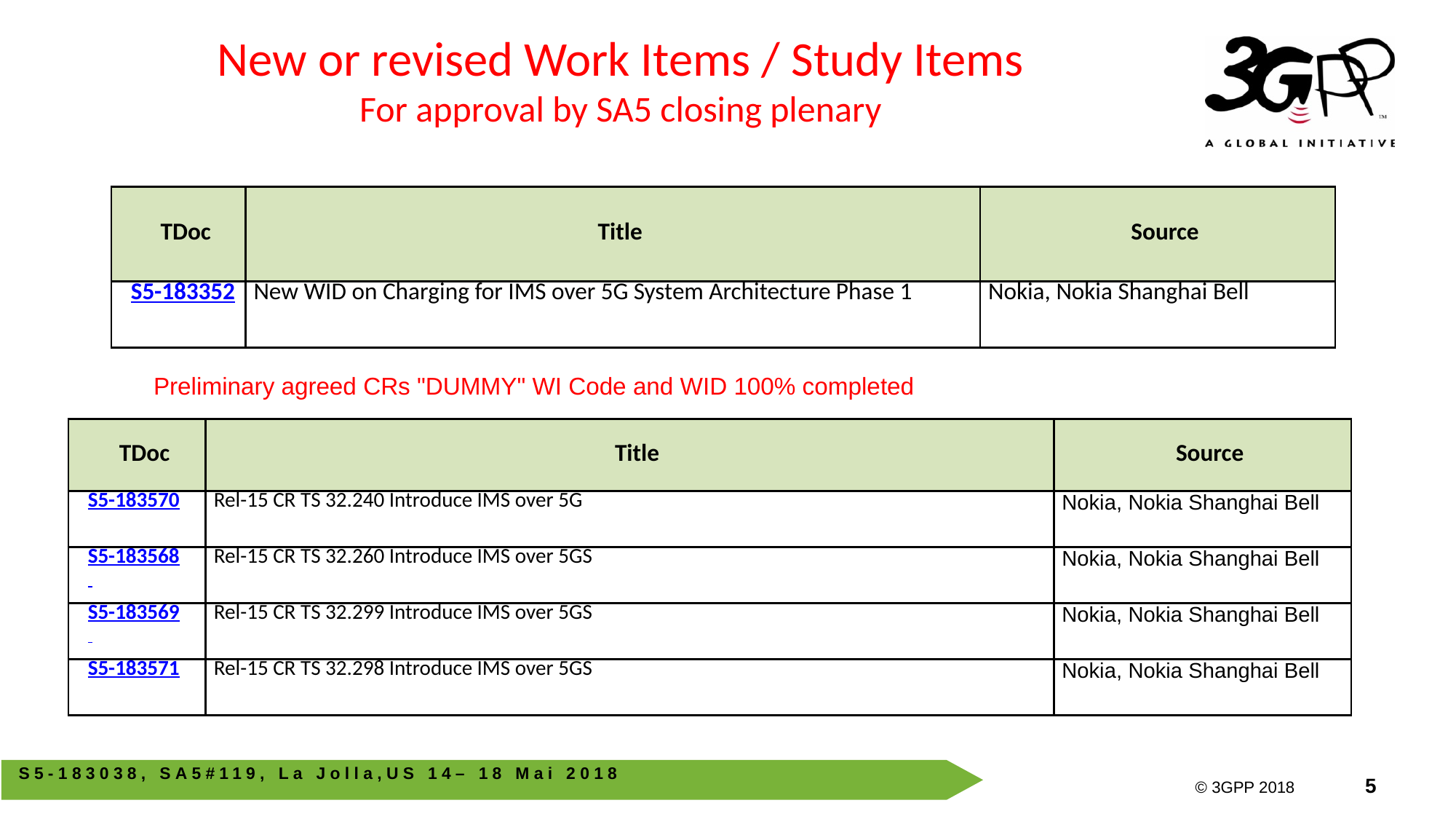

New or revised Work Items / Study Items
For approval by SA5 closing plenary
| TDoc | Title | Source |
| --- | --- | --- |
| S5-183352 | New WID on Charging for IMS over 5G System Architecture Phase 1 | Nokia, Nokia Shanghai Bell |
Preliminary agreed CRs "DUMMY" WI Code and WID 100% completed
| TDoc | Title | Source |
| --- | --- | --- |
| S5-183570 | Rel-15 CR TS 32.240 Introduce IMS over 5G | Nokia, Nokia Shanghai Bell |
| S5-183568 | Rel-15 CR TS 32.260 Introduce IMS over 5GS | Nokia, Nokia Shanghai Bell |
| S5-183569 | Rel-15 CR TS 32.299 Introduce IMS over 5GS | Nokia, Nokia Shanghai Bell |
| S5-183571 | Rel-15 CR TS 32.298 Introduce IMS over 5GS | Nokia, Nokia Shanghai Bell |